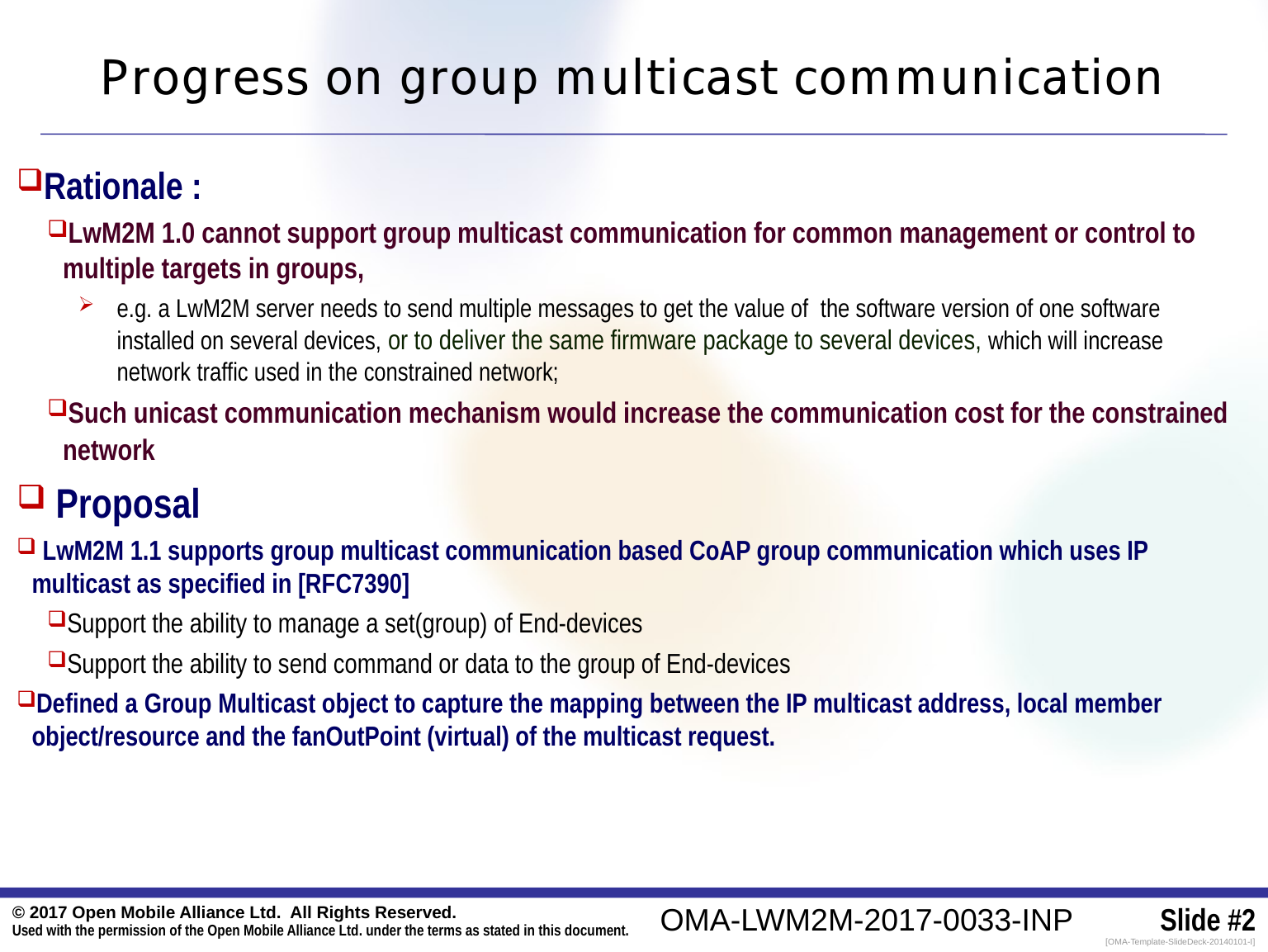

Progress on group multicast communication
Rationale :
LwM2M 1.0 cannot support group multicast communication for common management or control to multiple targets in groups,
e.g. a LwM2M server needs to send multiple messages to get the value of  the software version of one software installed on several devices, or to deliver the same firmware package to several devices, which will increase network traffic used in the constrained network;
Such unicast communication mechanism would increase the communication cost for the constrained network
 Proposal
 LwM2M 1.1 supports group multicast communication based CoAP group communication which uses IP multicast as specified in [RFC7390]
Support the ability to manage a set(group) of End-devices
Support the ability to send command or data to the group of End-devices
Defined a Group Multicast object to capture the mapping between the IP multicast address, local member object/resource and the fanOutPoint (virtual) of the multicast request.